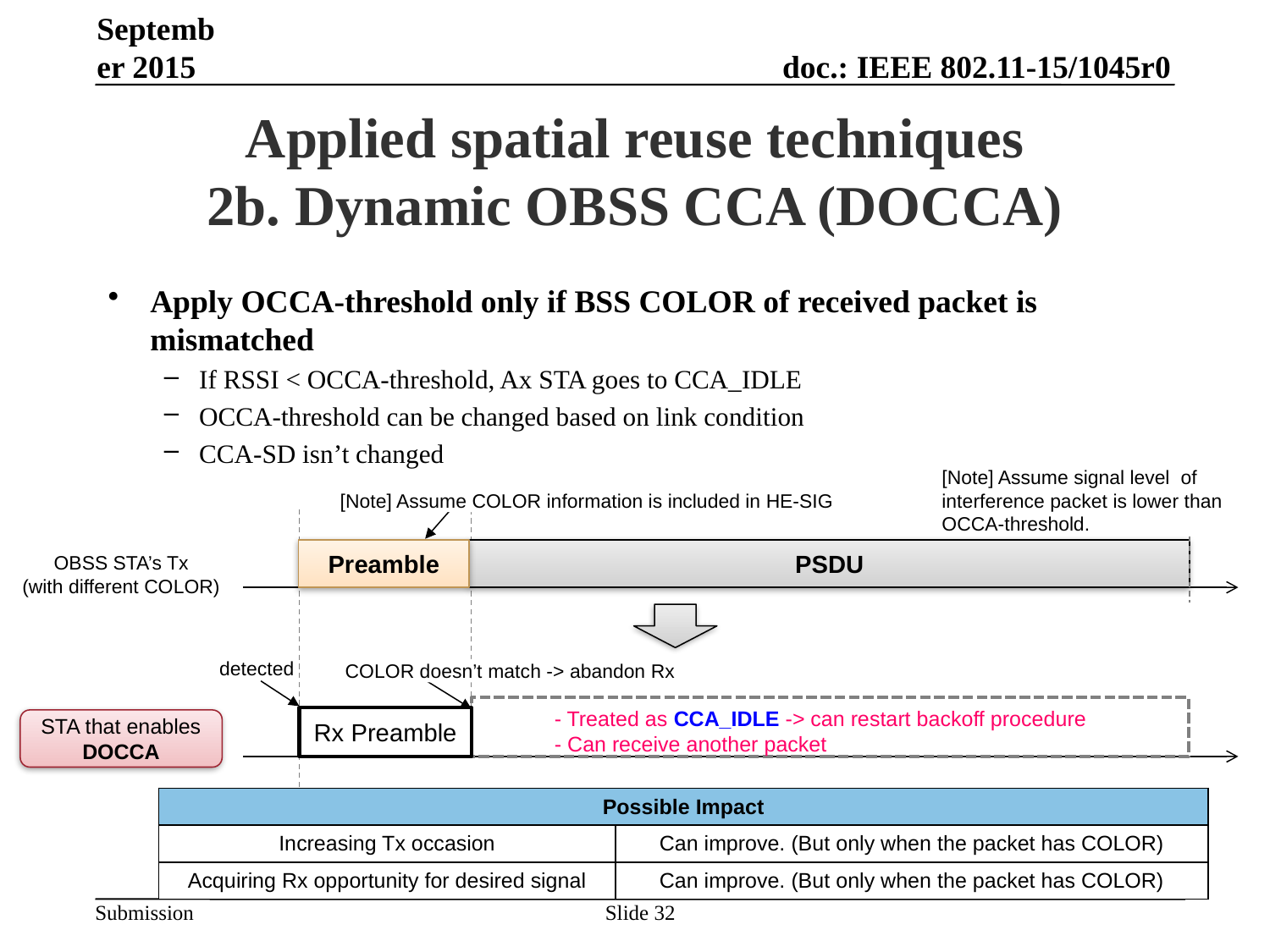

September 2015
# Applied spatial reuse techniques 2b. Dynamic OBSS CCA (DOCCA)
Apply OCCA-threshold only if BSS COLOR of received packet is mismatched
If RSSI < OCCA-threshold, Ax STA goes to CCA_IDLE
OCCA-threshold can be changed based on link condition
CCA-SD isn’t changed

[Note] Assume signal level  of interference packet is lower than
OCCA-threshold.
[Note] Assume COLOR information is included in HE-SIG
Preamble
PSDU
OBSS STA’s Tx
(with different COLOR)

detected
COLOR doesn’t match -> abandon Rx

- Treated as CCA_IDLE -> can restart backoff procedure
- Can receive another packet
Rx Preamble
STA that enables
DOCCA
| Possible Impact |  |
| --- | --- |
| Increasing Tx occasion | Can improve. (But only when the packet has COLOR) |
| Acquiring Rx opportunity for desired signal | Can improve. (But only when the packet has COLOR) |
Slide 32
Takeshi Itagaki, Sony Corporation